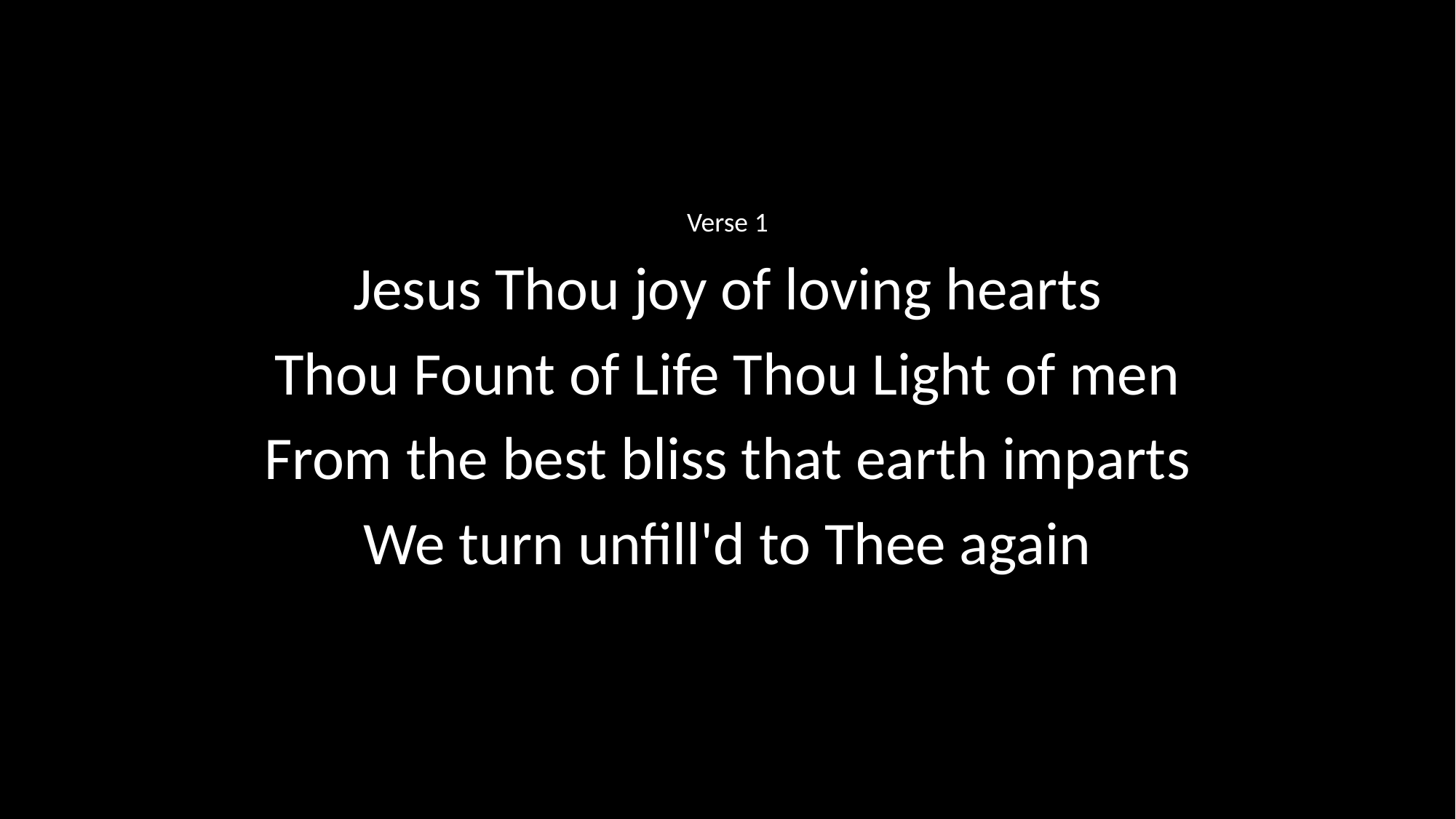

Verse 1
Jesus Thou joy of loving hearts
Thou Fount of Life Thou Light of men
From the best bliss that earth imparts
We turn unfill'd to Thee again